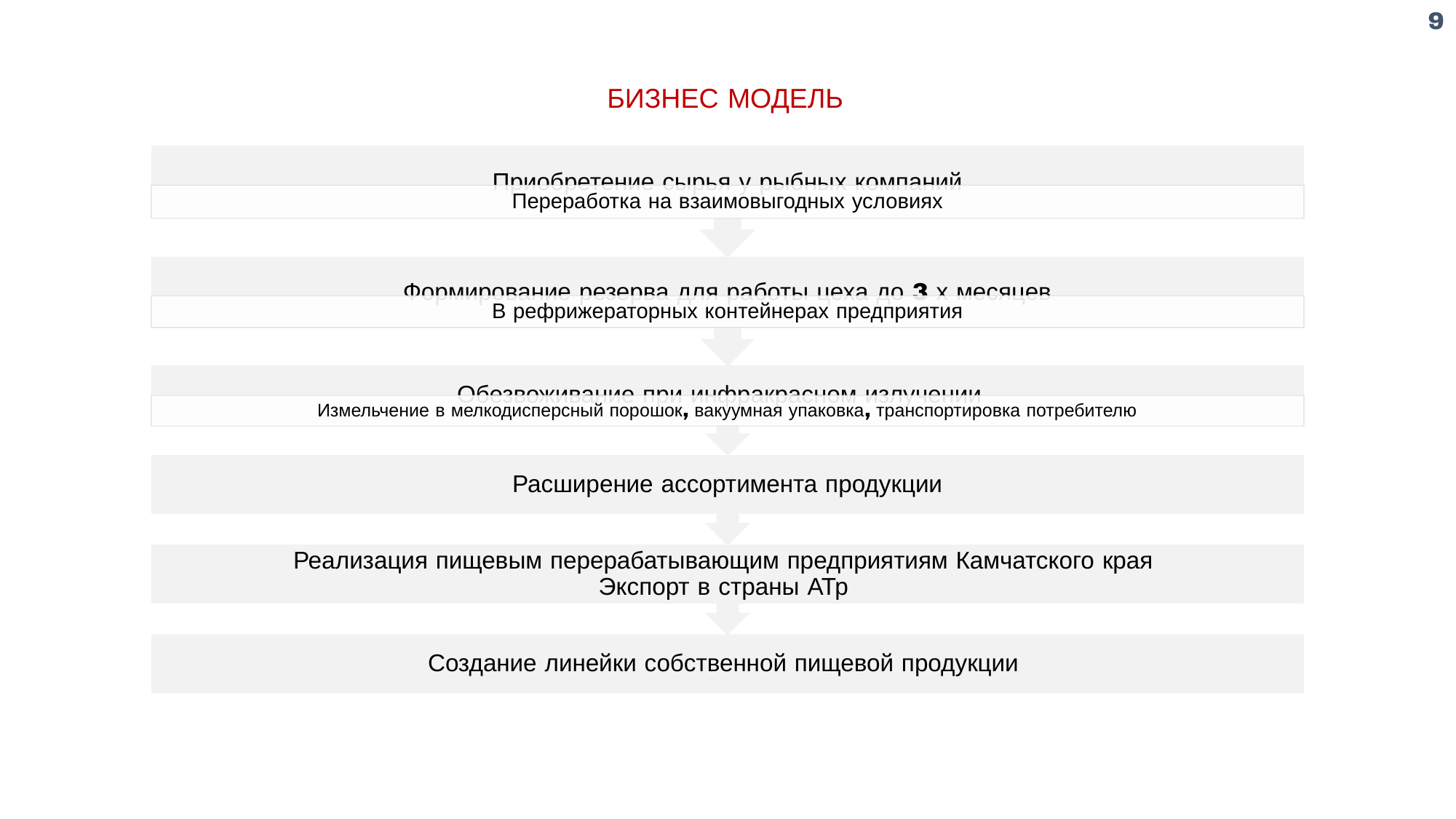

9
# БИЗНЕС МОДЕЛЬ
Создание линейки собственной пищевой продукции
Реализация пищевым перерабатывающим предприятиям Камчатского края
Экспорт в страны АТр
Расширение ассортимента продукции
Обезвоживание при инфракрасном излучении
Измельчение в мелкодисперсный порошок, вакуумная упаковка, транспортировка потребителю
Формирование резерва для работы цеха до 3 х месяцев
В рефрижераторных контейнерах предприятия
Приобретение сырья у рыбных компаний
Переработка на взаимовыгодных условиях